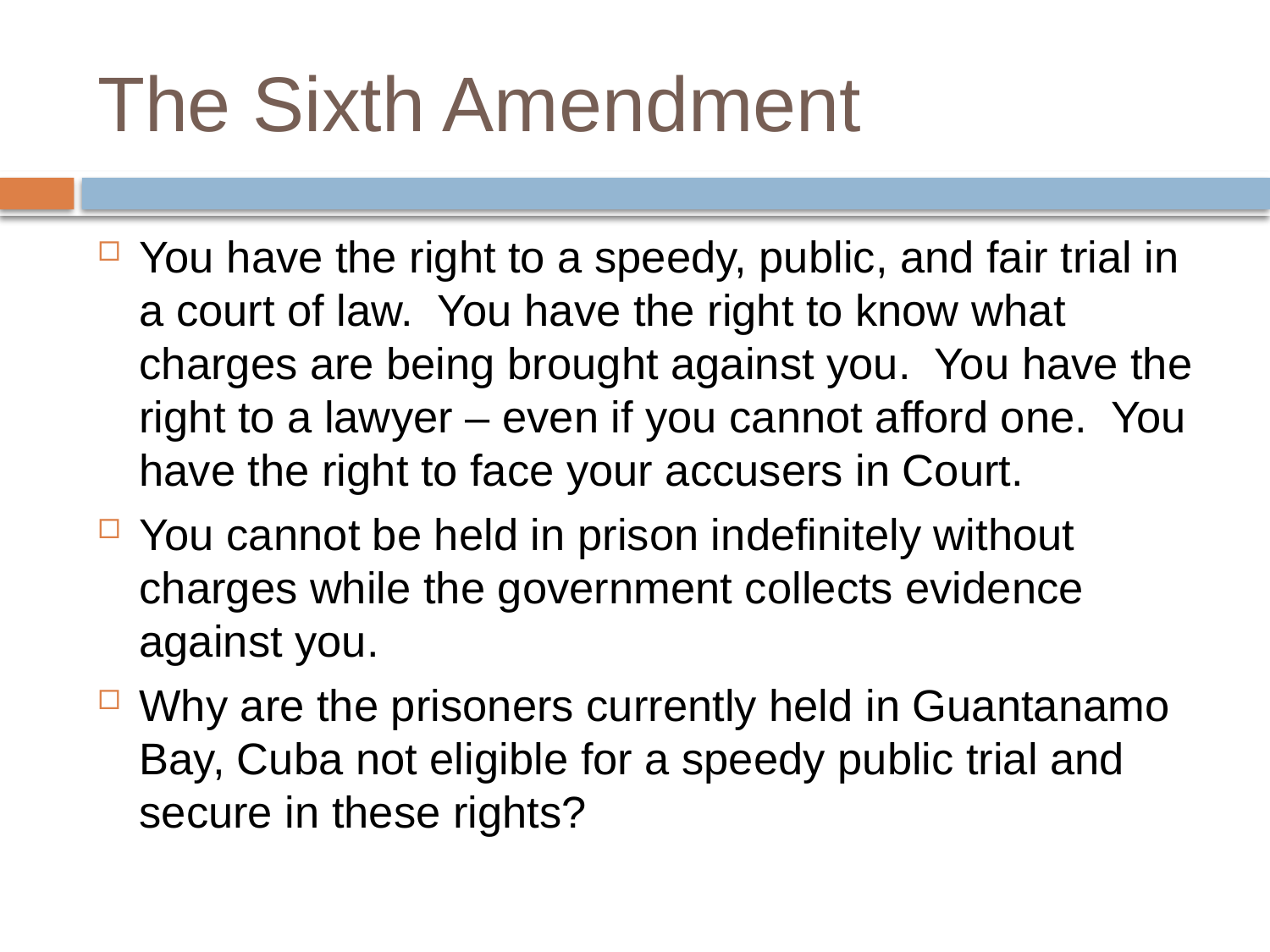

# The Sixth Amendment
You have the right to a speedy, public, and fair trial in a court of law.  You have the right to know what charges are being brought against you.  You have the right to a lawyer – even if you cannot afford one.  You have the right to face your accusers in Court.
You cannot be held in prison indefinitely without charges while the government collects evidence against you.
Why are the prisoners currently held in Guantanamo Bay, Cuba not eligible for a speedy public trial and secure in these rights?